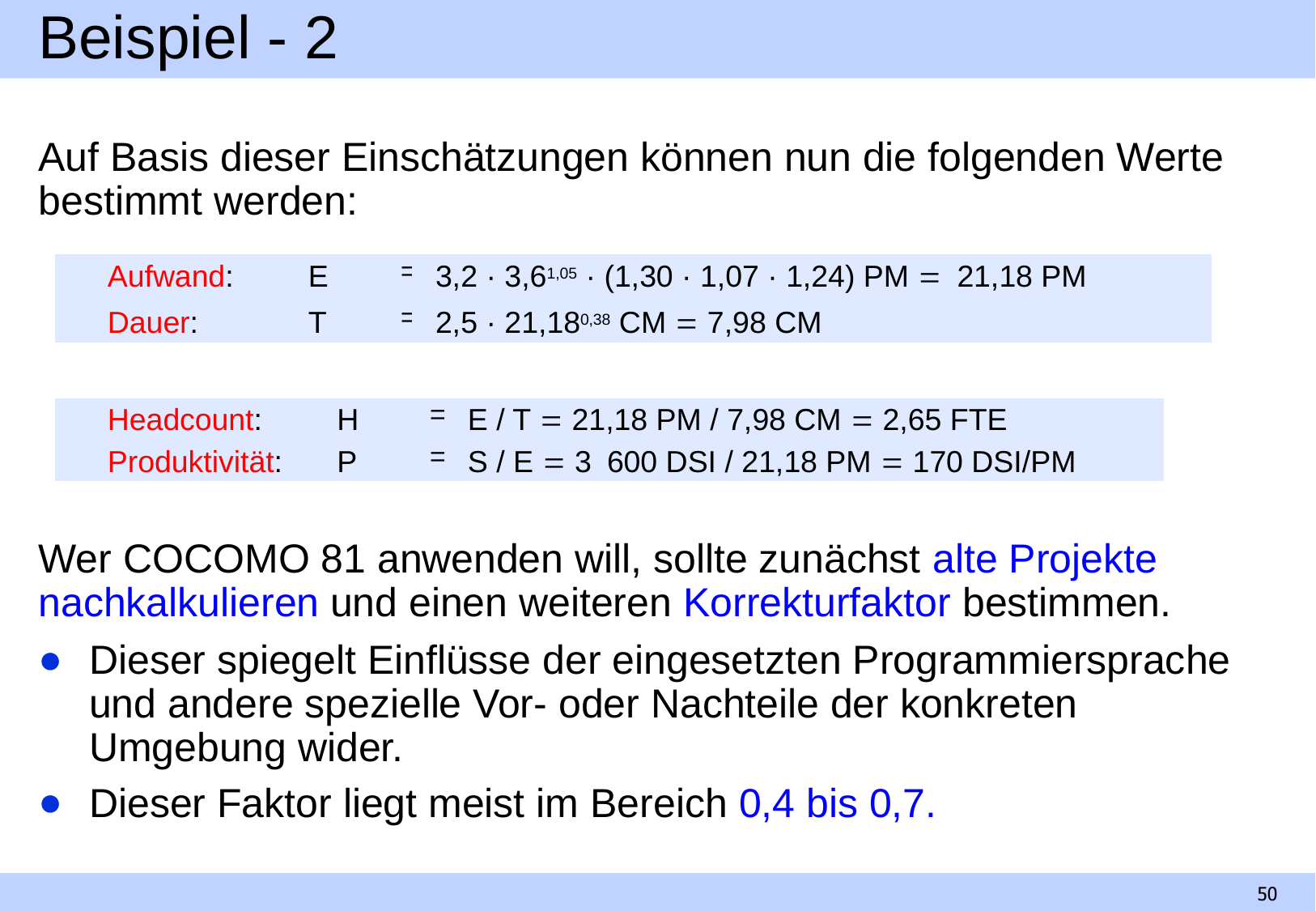

# Beispiel - 2

Auf Basis dieser Einschätzungen können nun die folgenden Werte bestimmt werden:
| Aufwand: | E | = | 3,2 · 3,61,05 · (1,30 · 1,07 · 1,24) PM = 21,18 PM |
| --- | --- | --- | --- |
| Dauer: | T | = | 2,5 · 21,180,38 CM = 7,98 CM |
| Headcount: | H | = | E / T = 21,18 PM / 7,98 CM = 2,65 FTE |
| --- | --- | --- | --- |
| Produktivität: | P | = | S / E = 3  600 DSI / 21,18 PM = 170 DSI/PM |
Wer COCOMO 81 anwenden will, sollte zunächst alte Projekte nachkalkulieren und einen weiteren Korrekturfaktor bestimmen.
Dieser spiegelt Einflüsse der eingesetzten Programmiersprache und andere spezielle Vor- oder Nachteile der konkreten Umgebung wider.
Dieser Faktor liegt meist im Bereich 0,4 bis 0,7.
50